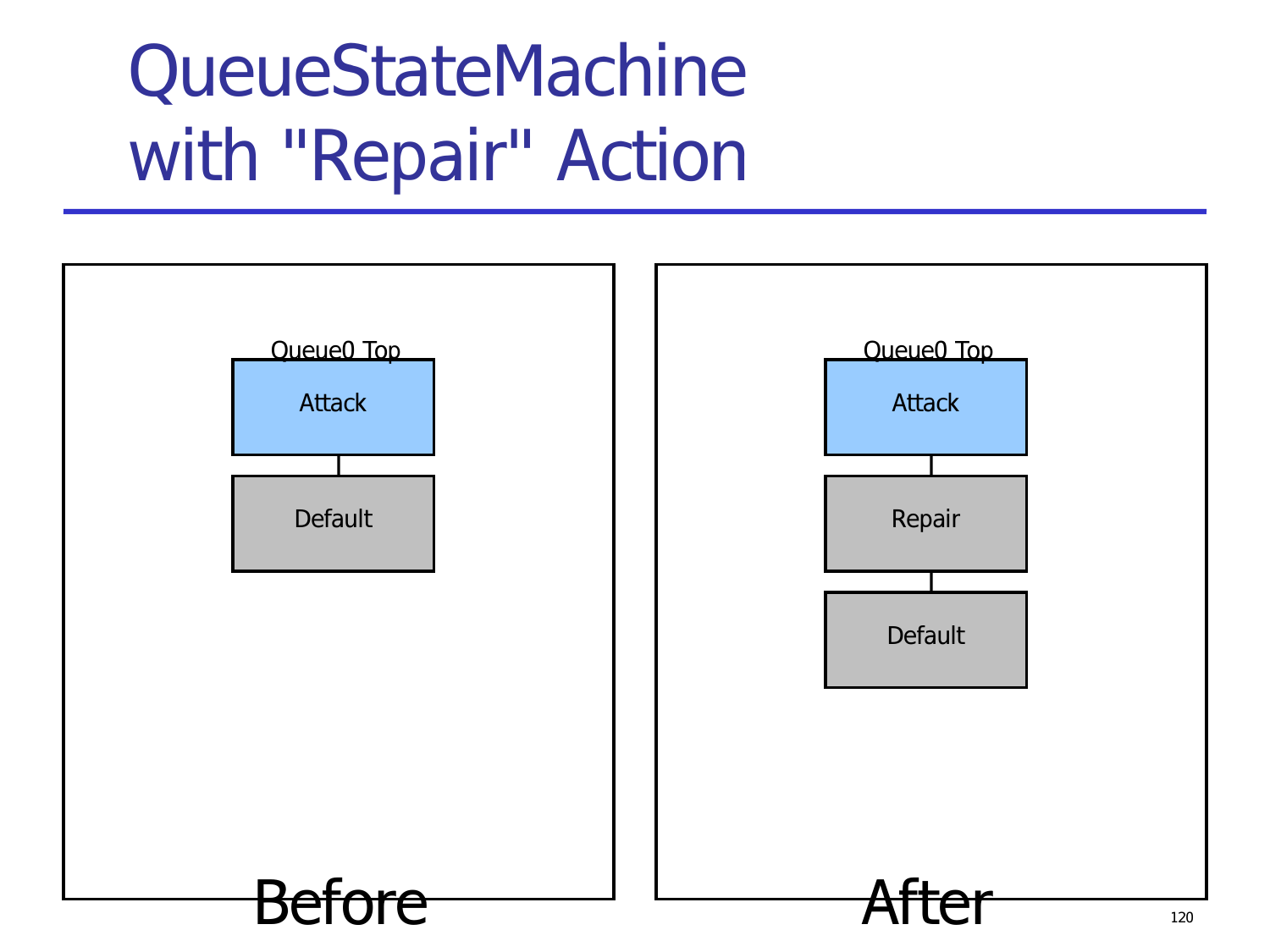

# QueueStateMachine with "Repair" Action

Queue0 Top
Queue0 Top
Attack
Attack

Default
Repair

Default
Before
After
120